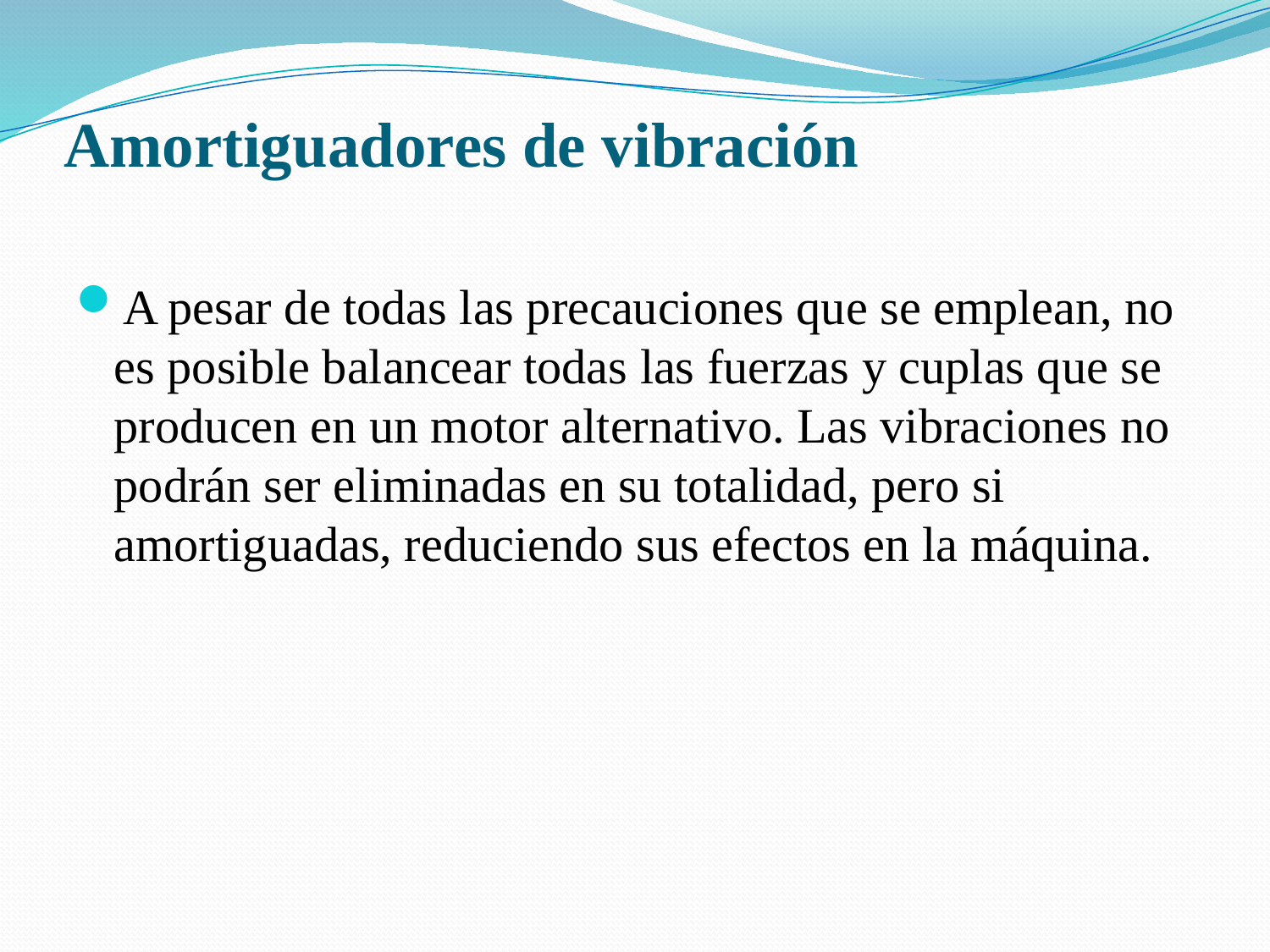

# Amortiguadores de vibración
A pesar de todas las precauciones que se emplean, no es posible balancear todas las fuerzas y cuplas que se producen en un motor alternativo. Las vibraciones no podrán ser eliminadas en su totalidad, pero si amortiguadas, reduciendo sus efectos en la máquina.